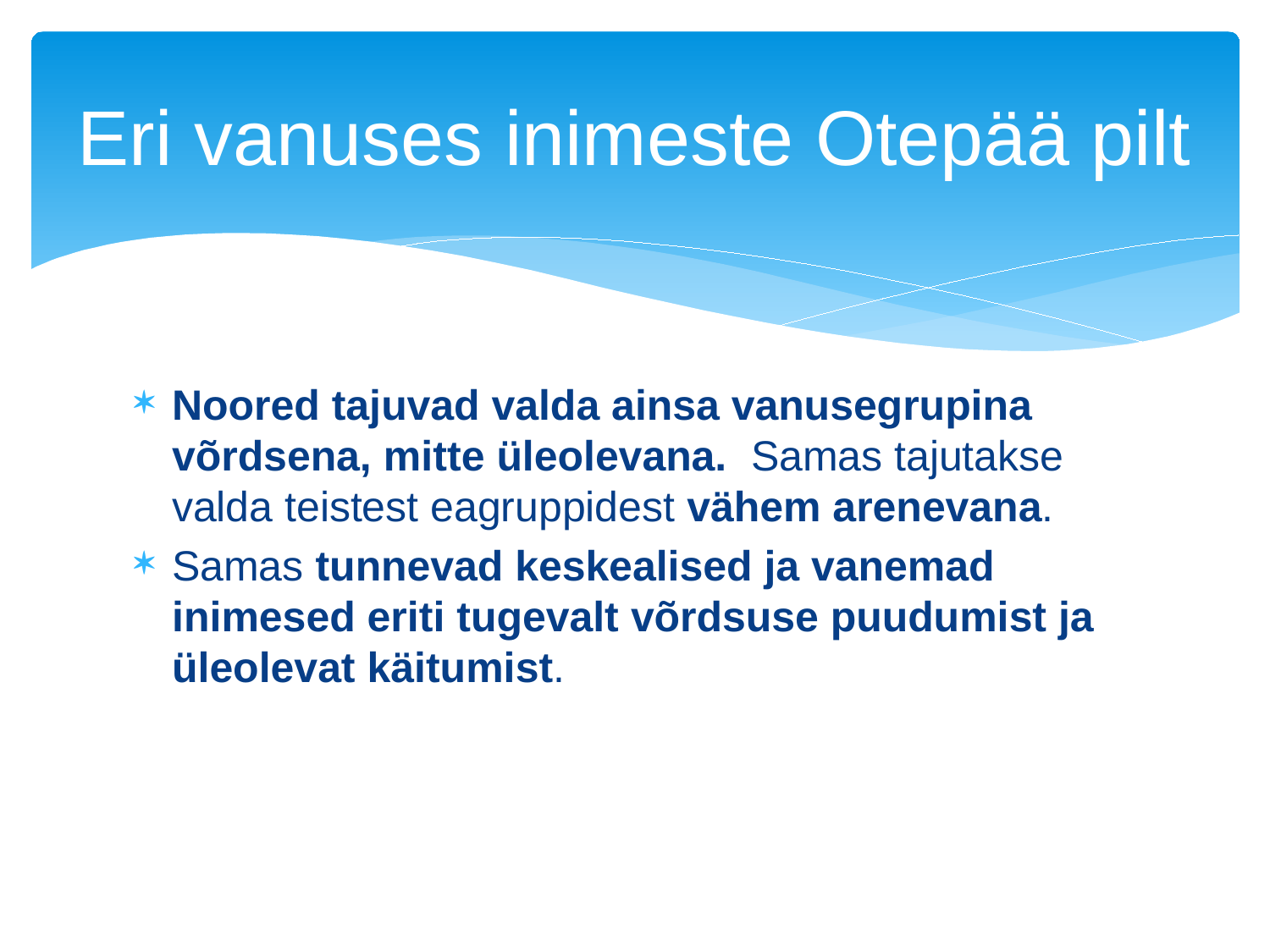

# Eri vanuses inimeste Otepää pilt
Noored tajuvad valda ainsa vanusegrupina võrdsena, mitte üleolevana.  Samas tajutakse valda teistest eagruppidest vähem arenevana.
Samas tunnevad keskealised ja vanemad inimesed eriti tugevalt võrdsuse puudumist ja üleolevat käitumist.